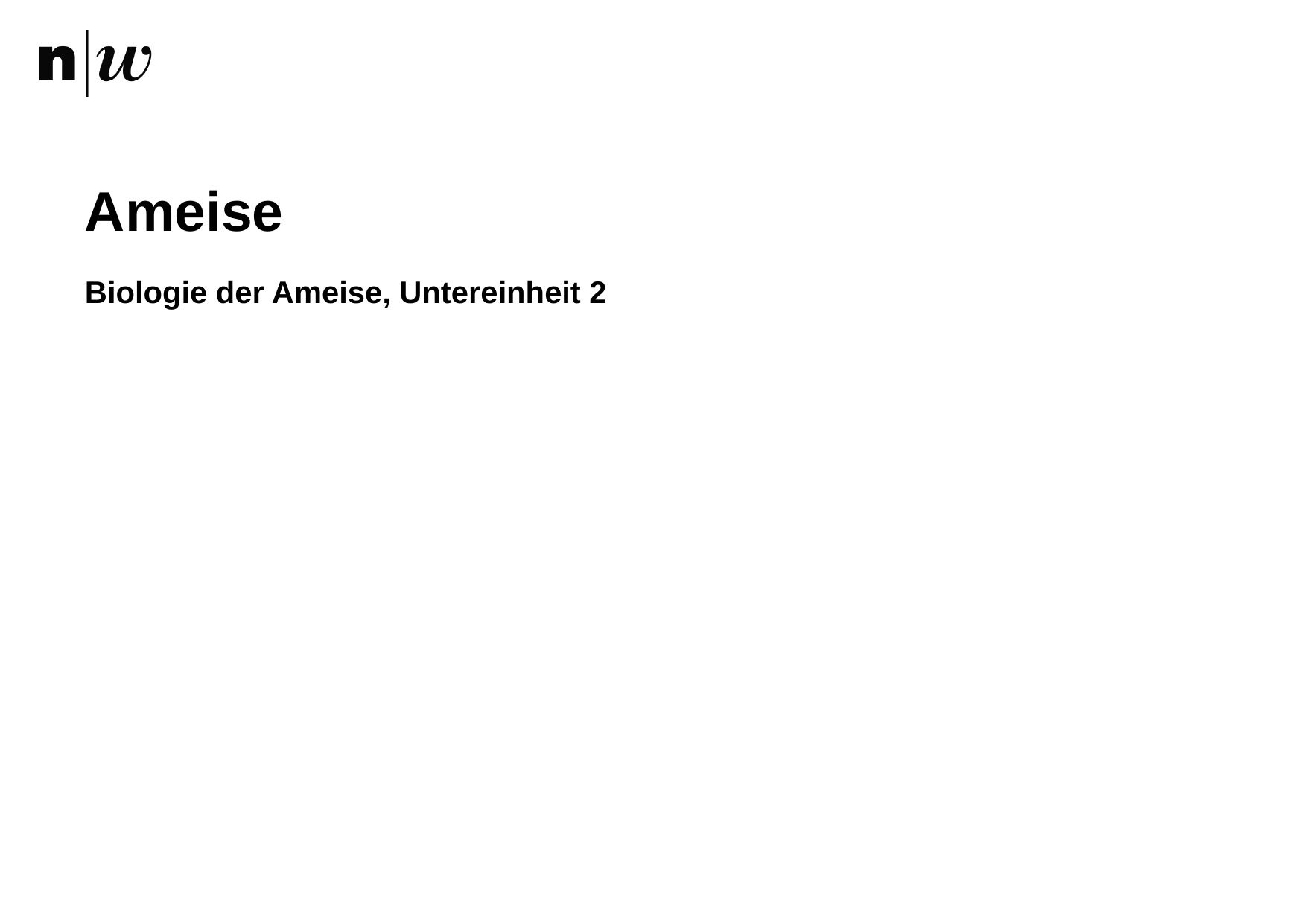

# Ameise
Biologie der Ameise, Untereinheit 2